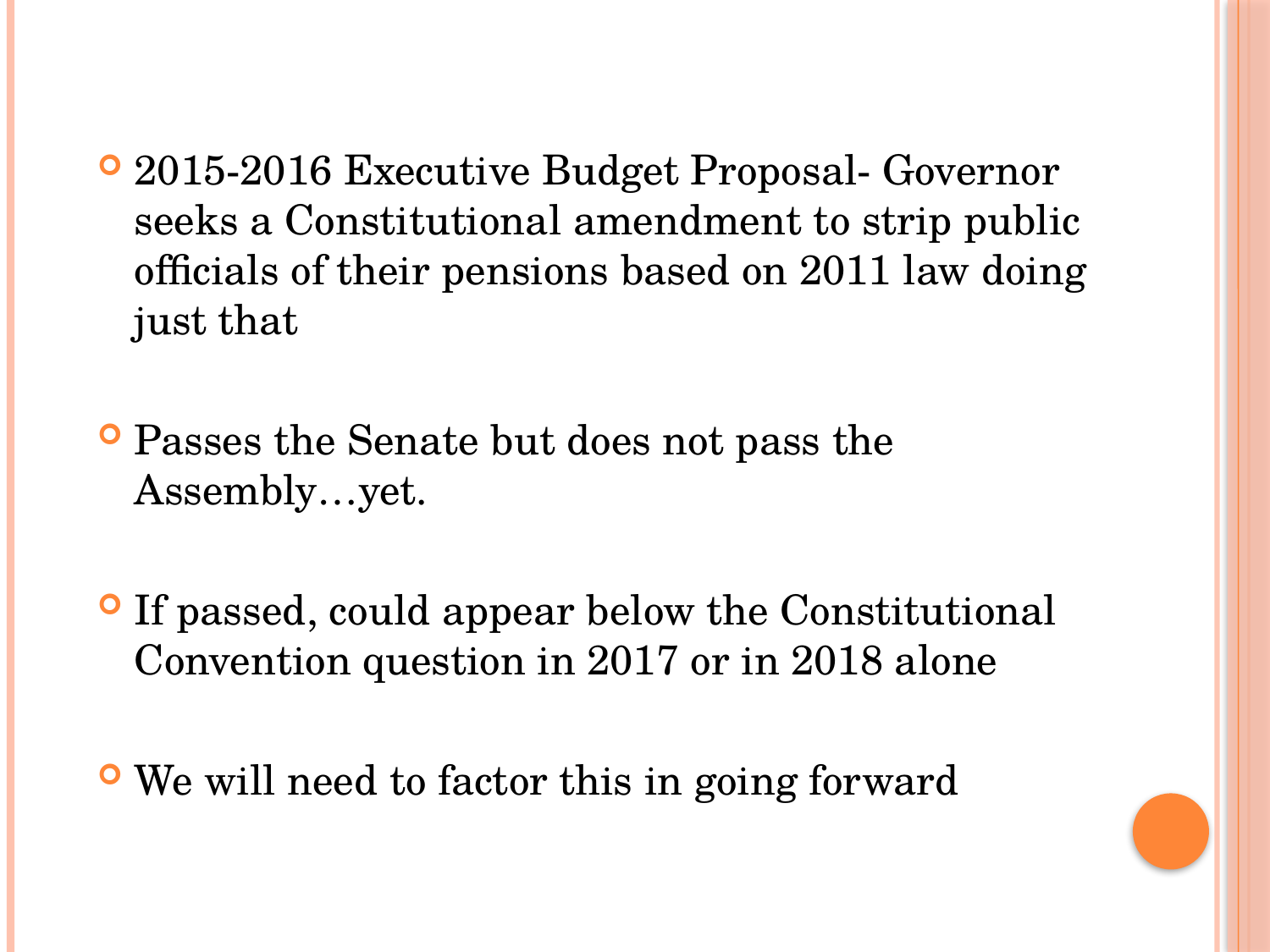

#
2015-2016 Executive Budget Proposal- Governor seeks a Constitutional amendment to strip public officials of their pensions based on 2011 law doing just that

Passes the Senate but does not pass the Assembly…yet.

If passed, could appear below the Constitutional Convention question in 2017 or in 2018 alone

We will need to factor this in going forward